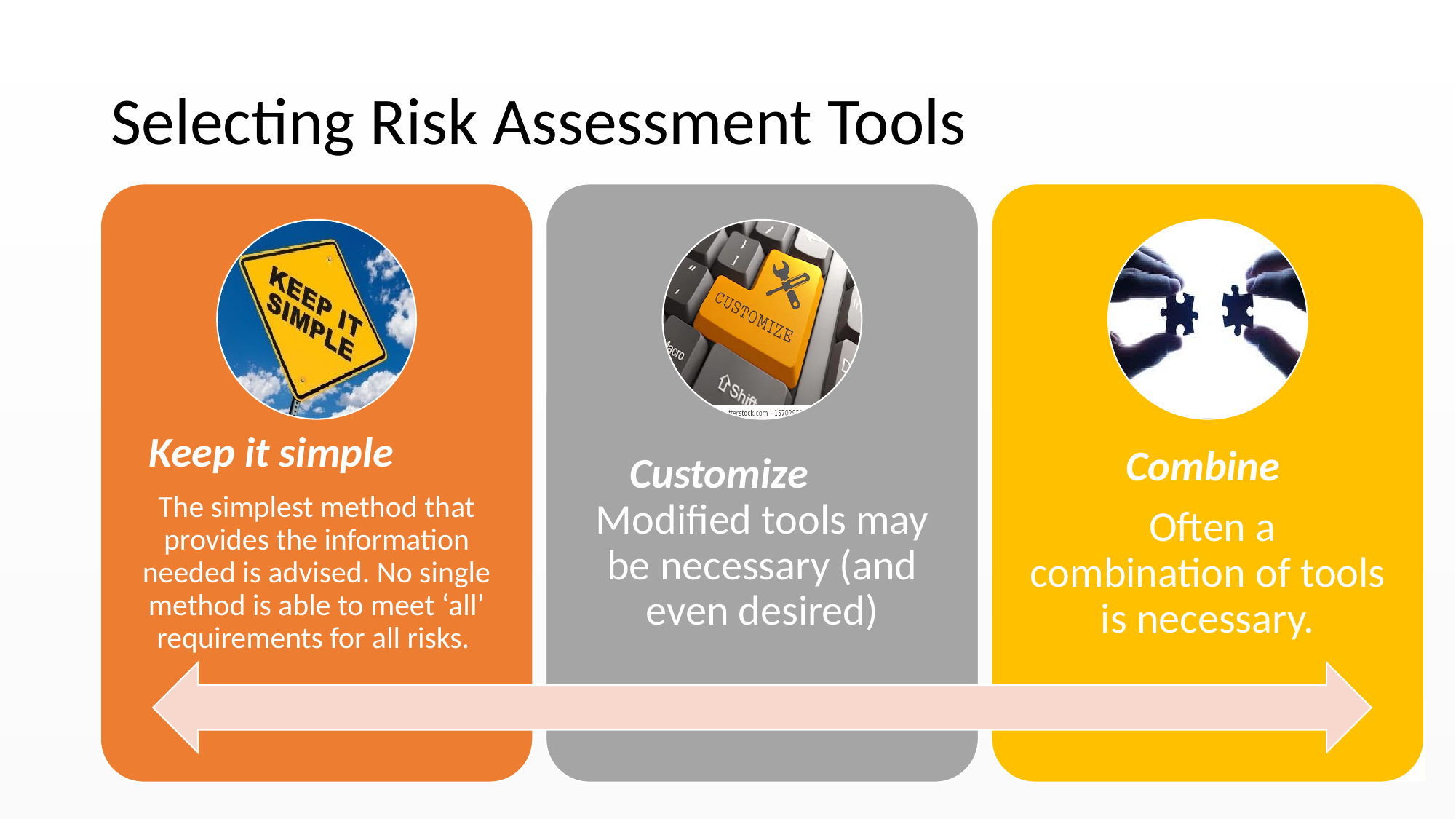

# Selecting Risk Assessment Tools
Keep it simple
The simplest method that provides the information needed is advised. No single method is able to meet ‘all’ requirements for all risks.
Customize          Modified tools may be necessary (and even desired)
Combine
 Often a combination of tools is necessary.